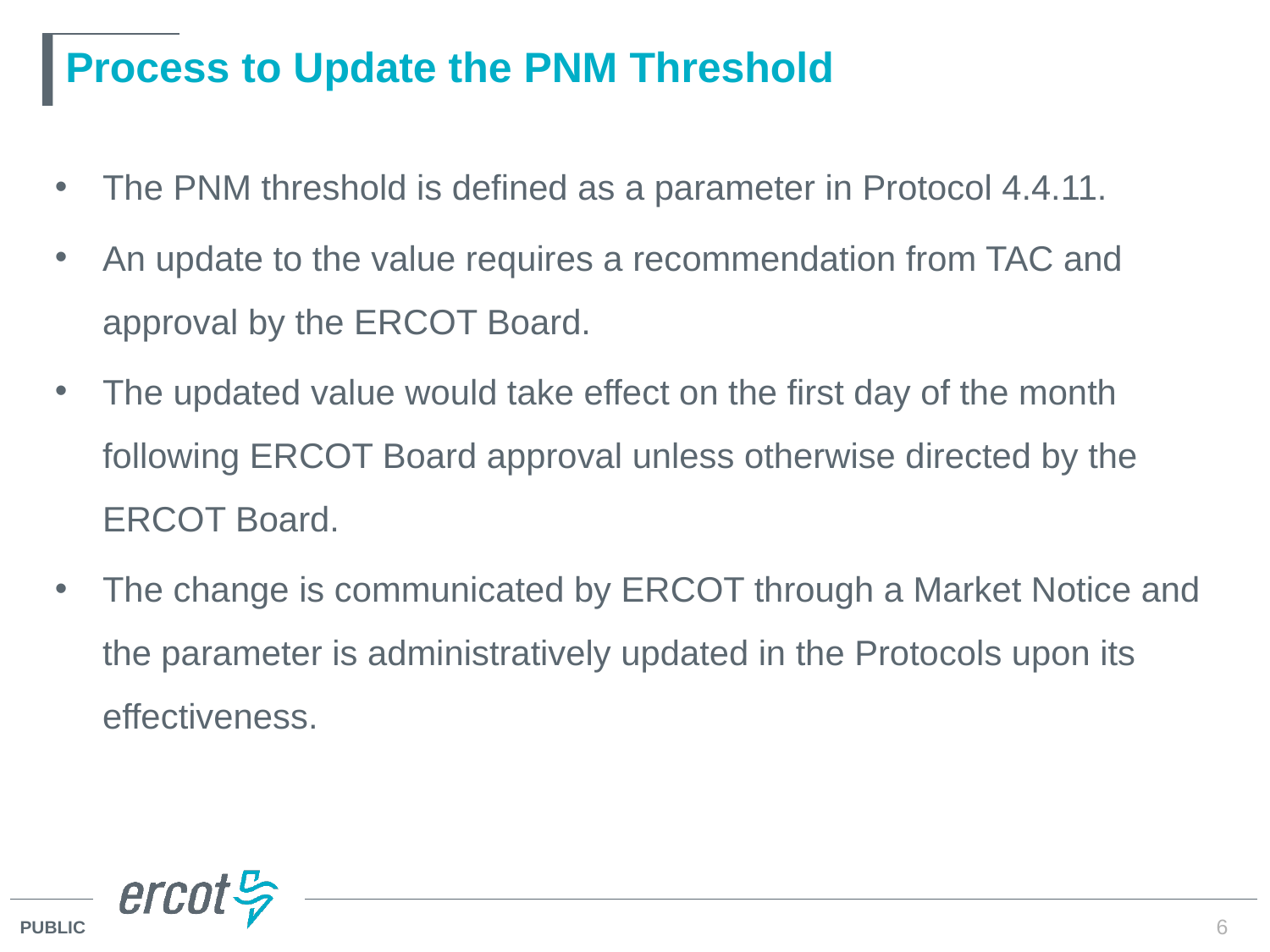

# Process to Update the PNM Threshold
The PNM threshold is defined as a parameter in Protocol 4.4.11.
An update to the value requires a recommendation from TAC and approval by the ERCOT Board.
The updated value would take effect on the first day of the month following ERCOT Board approval unless otherwise directed by the ERCOT Board.
The change is communicated by ERCOT through a Market Notice and the parameter is administratively updated in the Protocols upon its effectiveness.
6